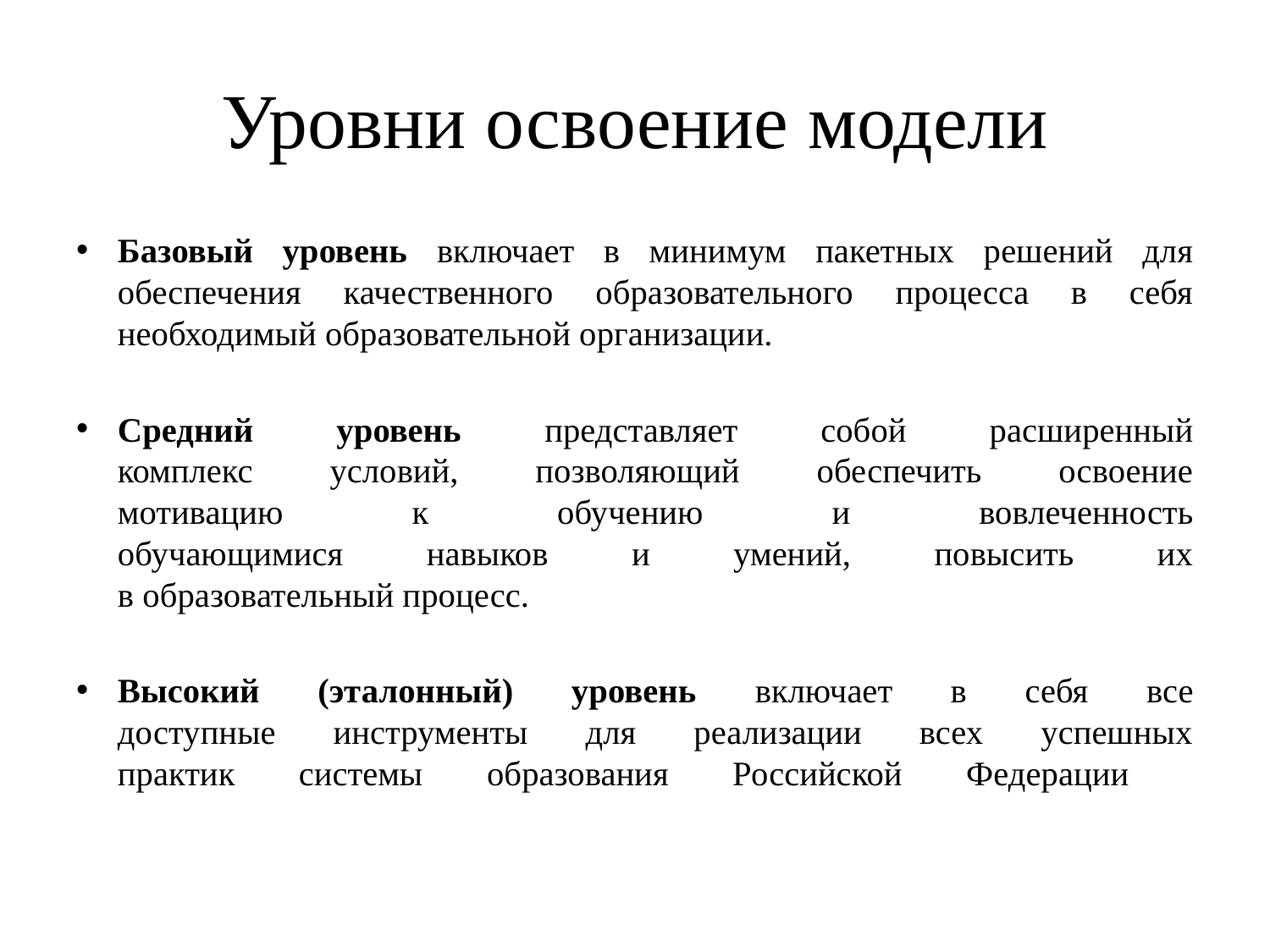

# Уровни освоение модели
Базовый уровень включает в минимум пакетных решений для обеспечения качественного образовательного процесса в себя необходимый образовательной организации.

Средний уровень представляет собой расширенный
комплекс условий, позволяющий обеспечить освоение
мотивацию к обучению и вовлеченность
обучающимися навыков и умений, повысить их
в образовательный процесс.

Высокий (эталонный) уровень включает в себя все
доступные инструменты для реализации всех успешных
практик системы образования Российской Федерации